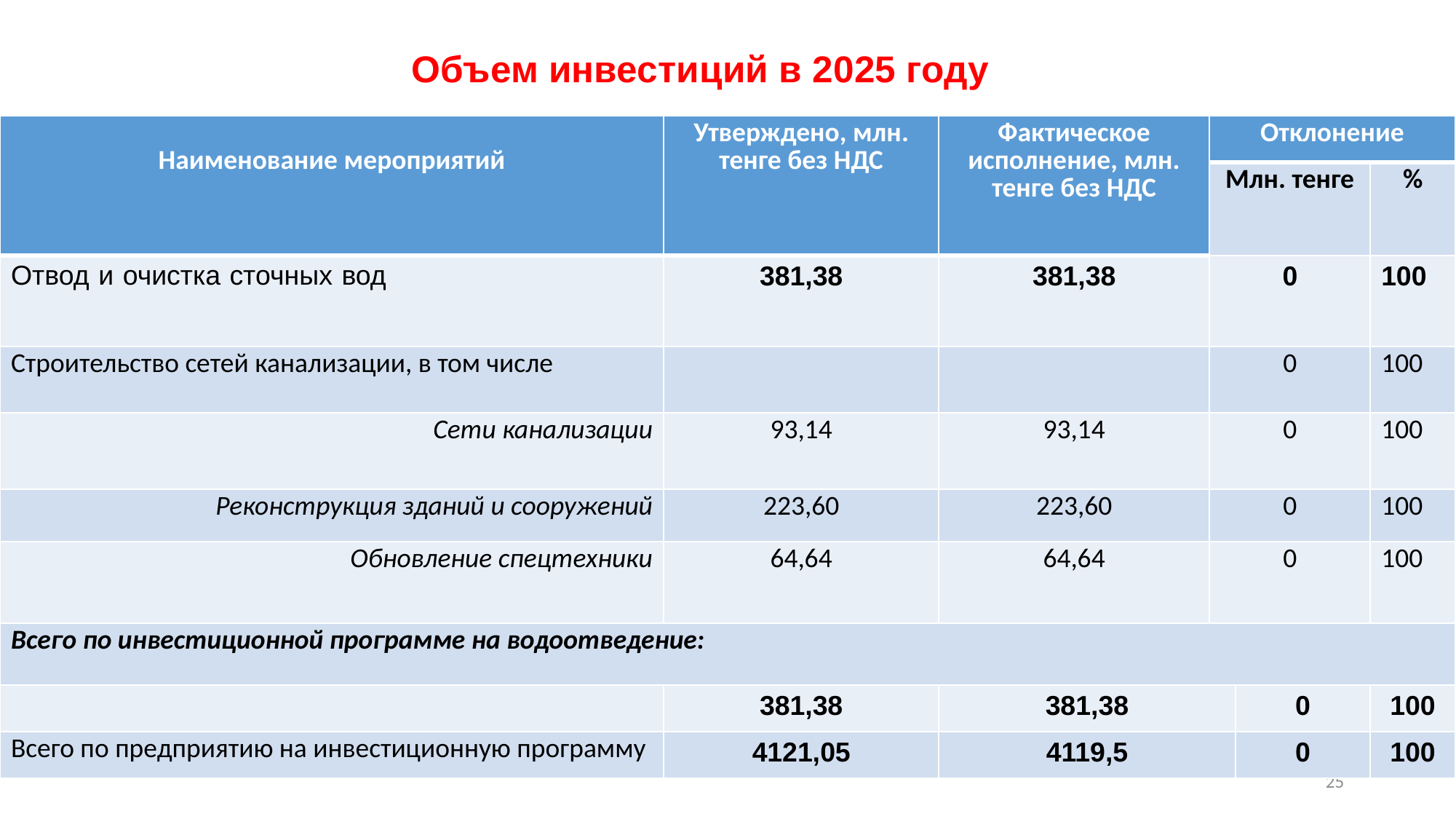

# Объем инвестиций в 2025 году
| Наименование мероприятий | Утверждено, млн. тенге без НДС | Фактическое исполнение, млн. тенге без НДС | Отклонение |  |  |
| --- | --- | --- | --- | --- | --- |
|  |  |  | Млн. тенге |  | % |
| Отвод и очистка сточных вод | 381,38 | 381,38 | 0 |  | 100 |
| Строительство сетей канализации, в том числе |  |  | 0 |  | 100 |
| Сети канализации | 93,14 | 93,14 | 0 |  | 100 |
| Реконструкция зданий и сооружений | 223,60 | 223,60 | 0 |  | 100 |
| Обновление спецтехники | 64,64 | 64,64 | 0 |  | 100 |
| Всего по инвестиционной программе на водоотведение: |  |  |  |  |  |
|  | 381,38 | 381,38 |  | 0 | 100 |
| Всего по предприятию на инвестиционную программу | 4121,05 | 4119,5 |  | 0 | 100 |
25